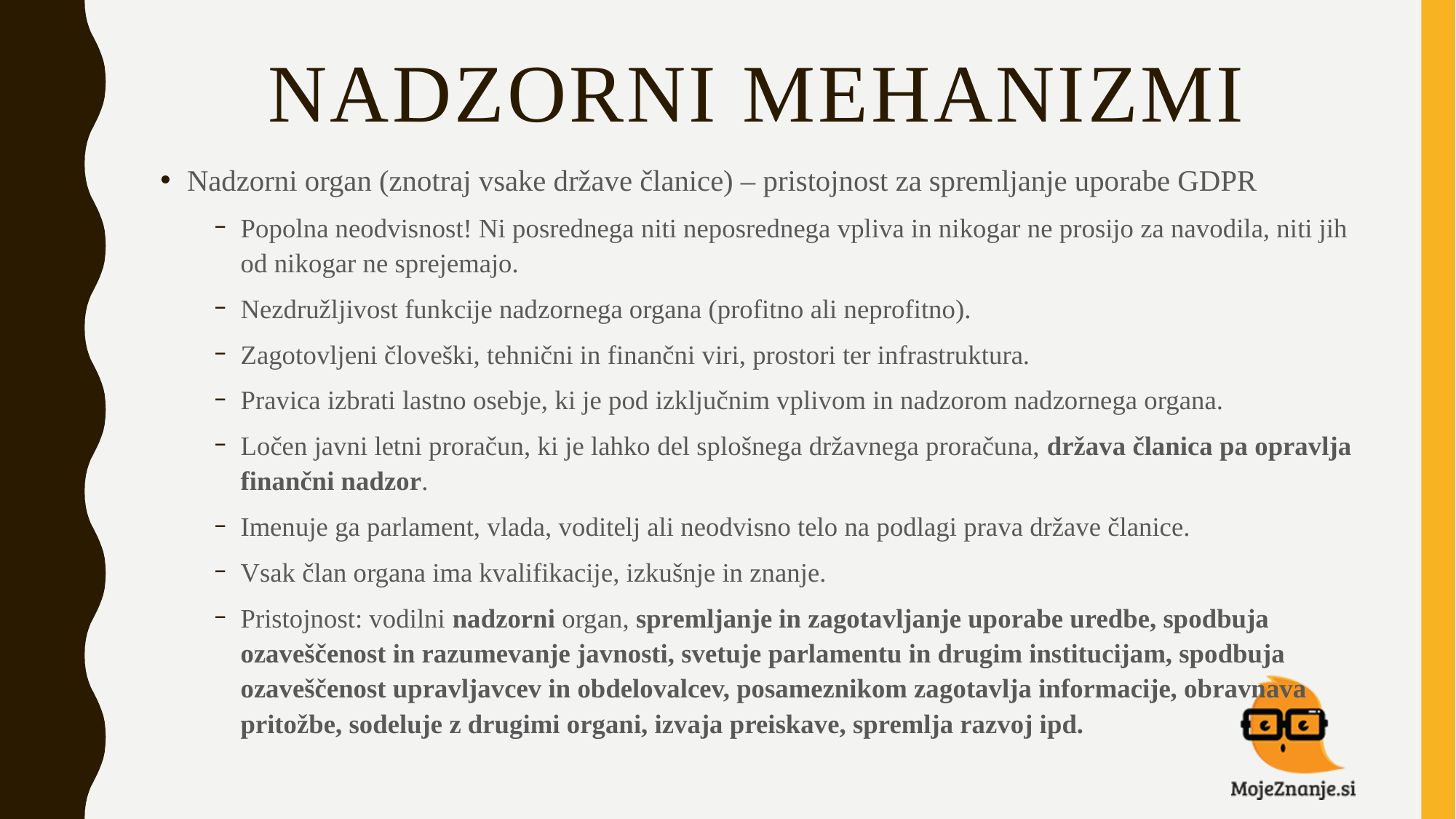

# Nadzorni mehanizmi
Nadzorni organ (znotraj vsake države članice) – pristojnost za spremljanje uporabe GDPR
Popolna neodvisnost! Ni posrednega niti neposrednega vpliva in nikogar ne prosijo za navodila, niti jih od nikogar ne sprejemajo.
Nezdružljivost funkcije nadzornega organa (profitno ali neprofitno).
Zagotovljeni človeški, tehnični in finančni viri, prostori ter infrastruktura.
Pravica izbrati lastno osebje, ki je pod izključnim vplivom in nadzorom nadzornega organa.
Ločen javni letni proračun, ki je lahko del splošnega državnega proračuna, država članica pa opravlja finančni nadzor.
Imenuje ga parlament, vlada, voditelj ali neodvisno telo na podlagi prava države članice.
Vsak član organa ima kvalifikacije, izkušnje in znanje.
Pristojnost: vodilni nadzorni organ, spremljanje in zagotavljanje uporabe uredbe, spodbuja ozaveščenost in razumevanje javnosti, svetuje parlamentu in drugim institucijam, spodbuja ozaveščenost upravljavcev in obdelovalcev, posameznikom zagotavlja informacije, obravnava pritožbe, sodeluje z drugimi organi, izvaja preiskave, spremlja razvoj ipd.